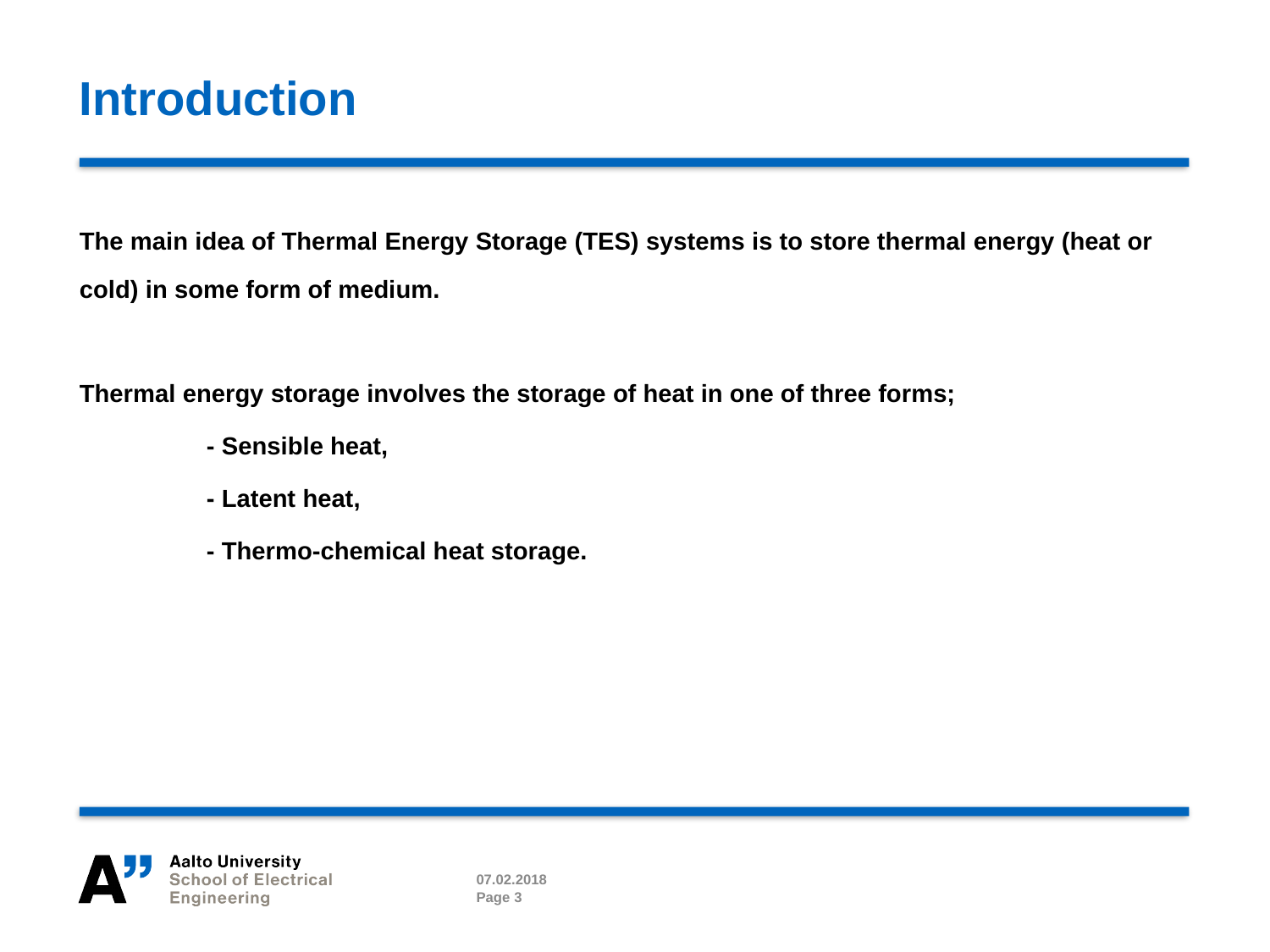

# Introduction
The main idea of Thermal Energy Storage (TES) systems is to store thermal energy (heat or cold) in some form of medium.

Thermal energy storage involves the storage of heat in one of three forms;
	- Sensible heat,
	- Latent heat,
	- Thermo-chemical heat storage.

07.02.2018
Page 3